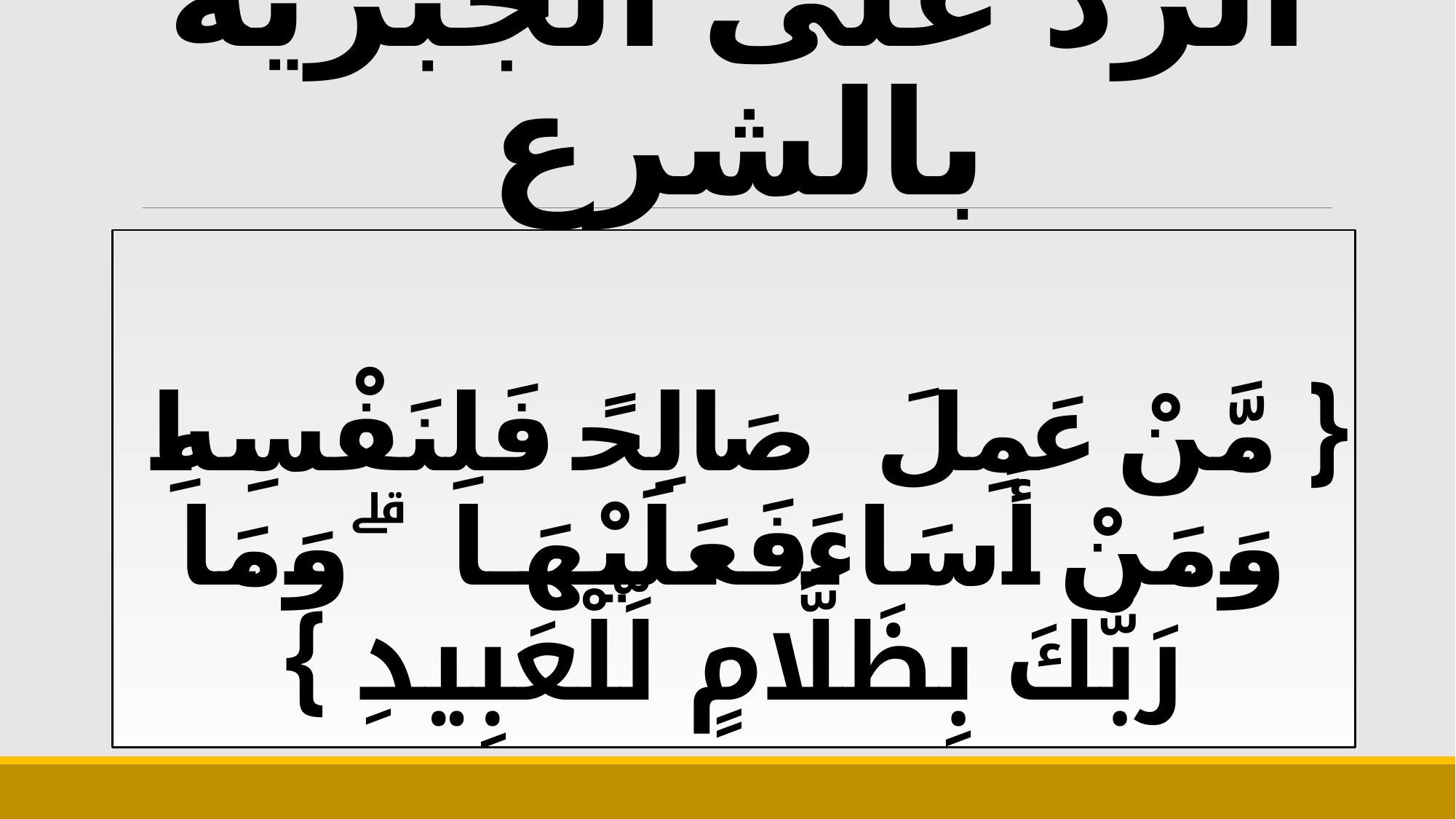

# الرد على الجبرية بالشرع

{ مَّنْ عَمِلَ صَالِحًا فَلِنَفْسِهِ ۖ وَمَنْ أَسَاءَ فَعَلَيْهَا ۗ وَمَا رَبُّكَ بِظَلَّامٍ لِّلْعَبِيدِ }